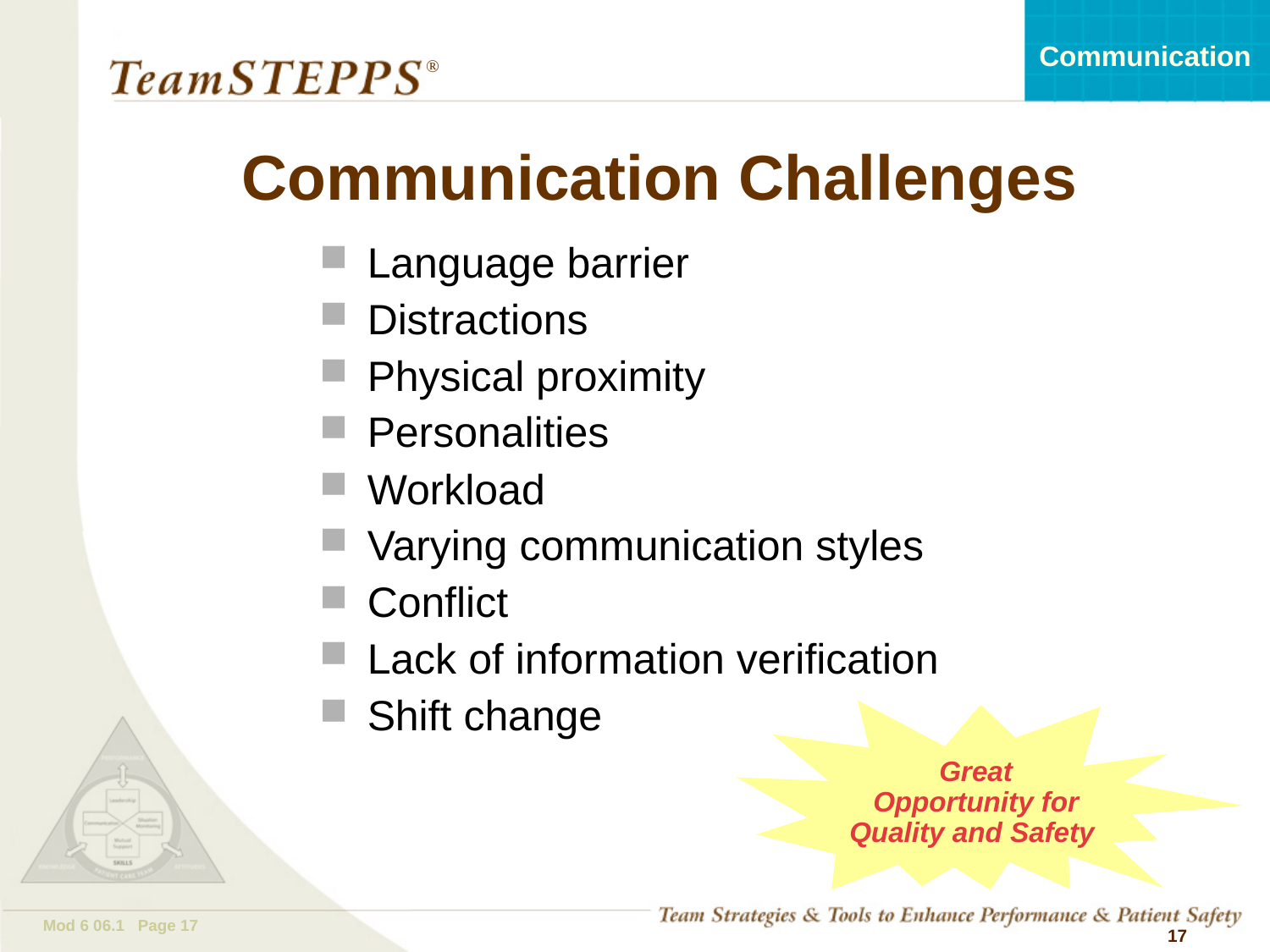

# Communication Challenges
Language barrier
Distractions
Physical proximity
Personalities
Workload
Varying communication styles
Conflict
Lack of information verification
Shift change

Great
Opportunity for Quality and Safety
 17